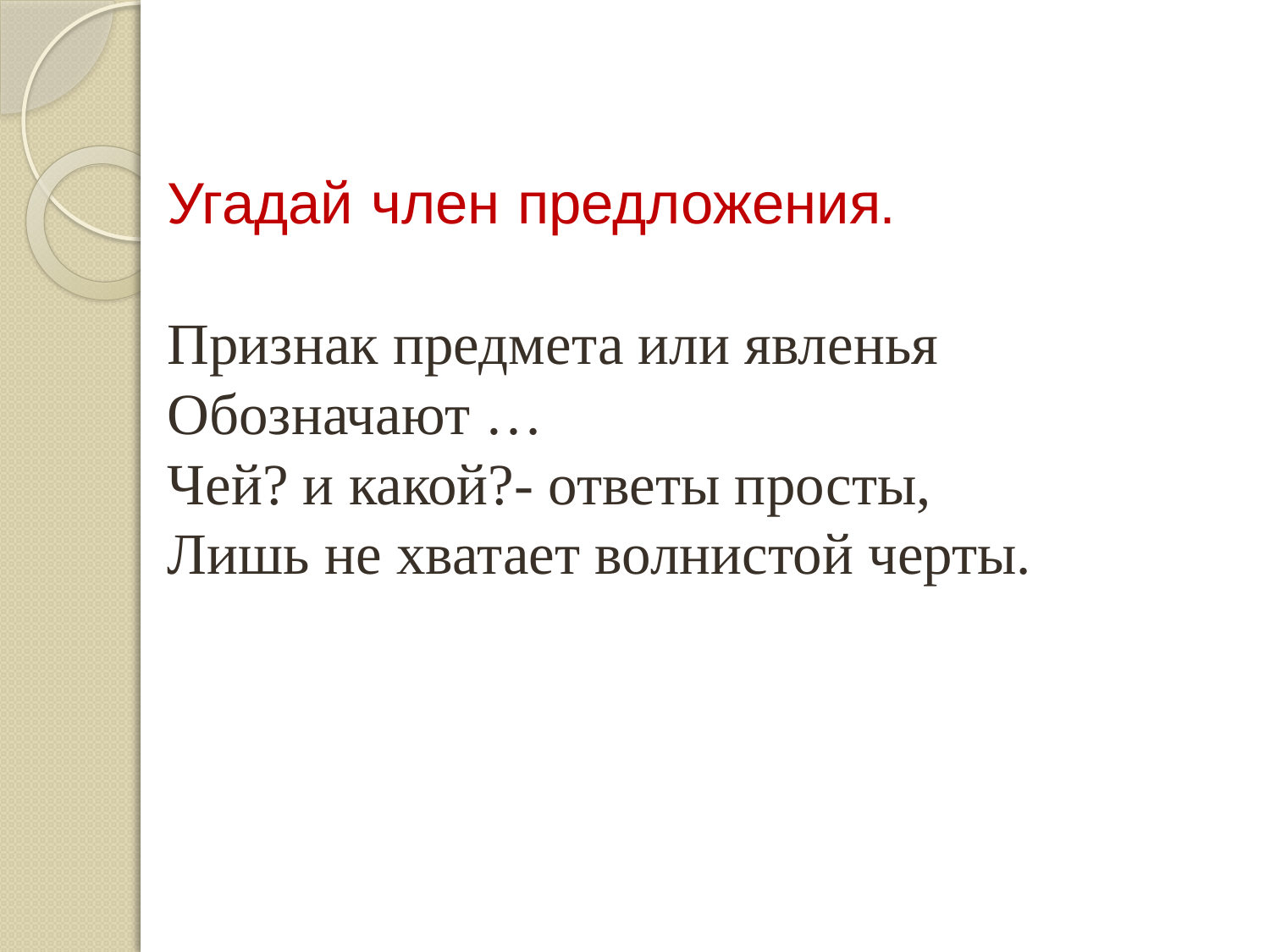

# Угадай член предложения. Признак предмета или явленья Обозначают … Чей? и какой?- ответы просты, Лишь не хватает волнистой черты.